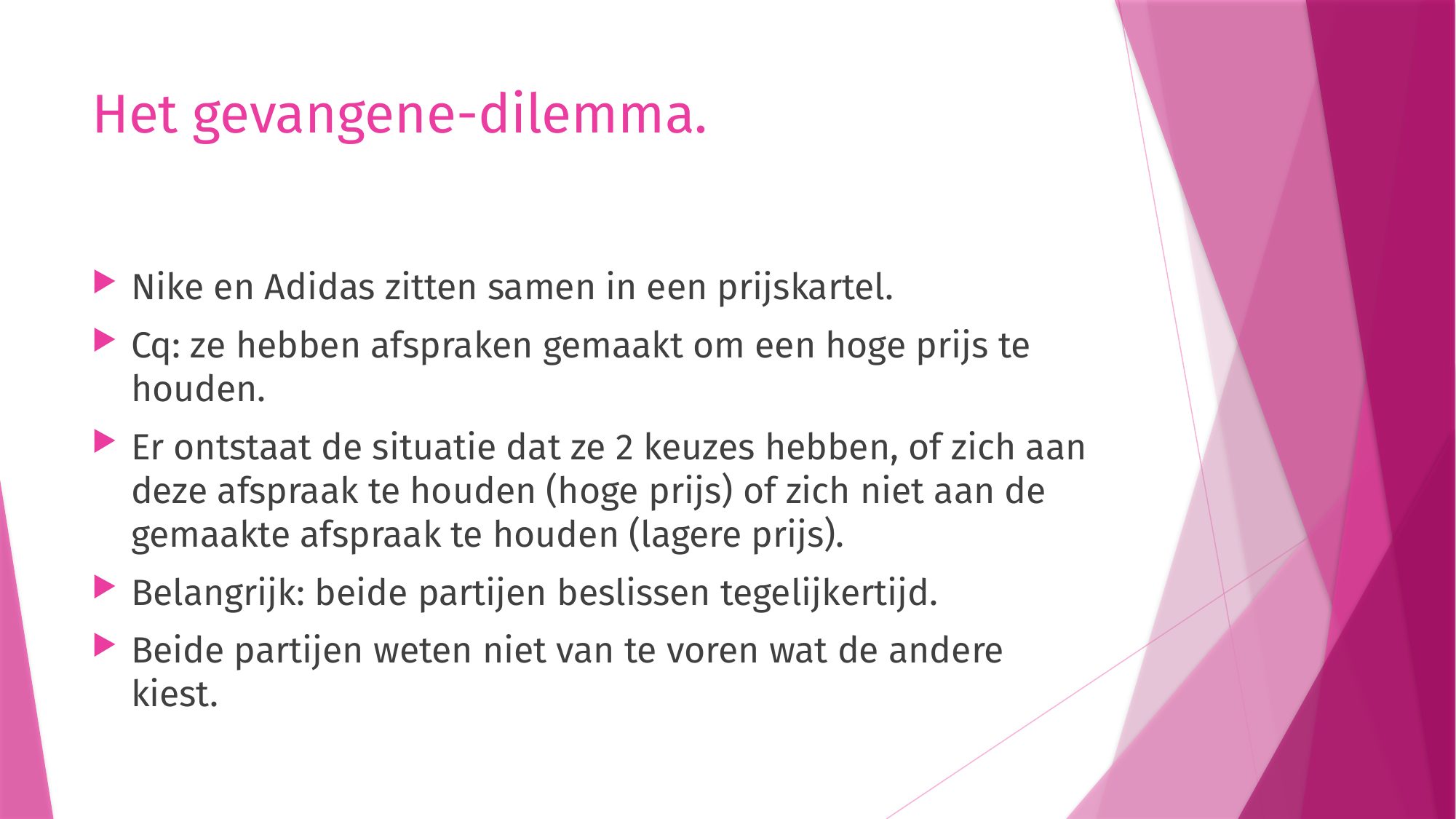

# Het gevangene-dilemma.
Nike en Adidas zitten samen in een prijskartel.
Cq: ze hebben afspraken gemaakt om een hoge prijs te houden.
Er ontstaat de situatie dat ze 2 keuzes hebben, of zich aan deze afspraak te houden (hoge prijs) of zich niet aan de gemaakte afspraak te houden (lagere prijs).
Belangrijk: beide partijen beslissen tegelijkertijd.
Beide partijen weten niet van te voren wat de andere kiest.